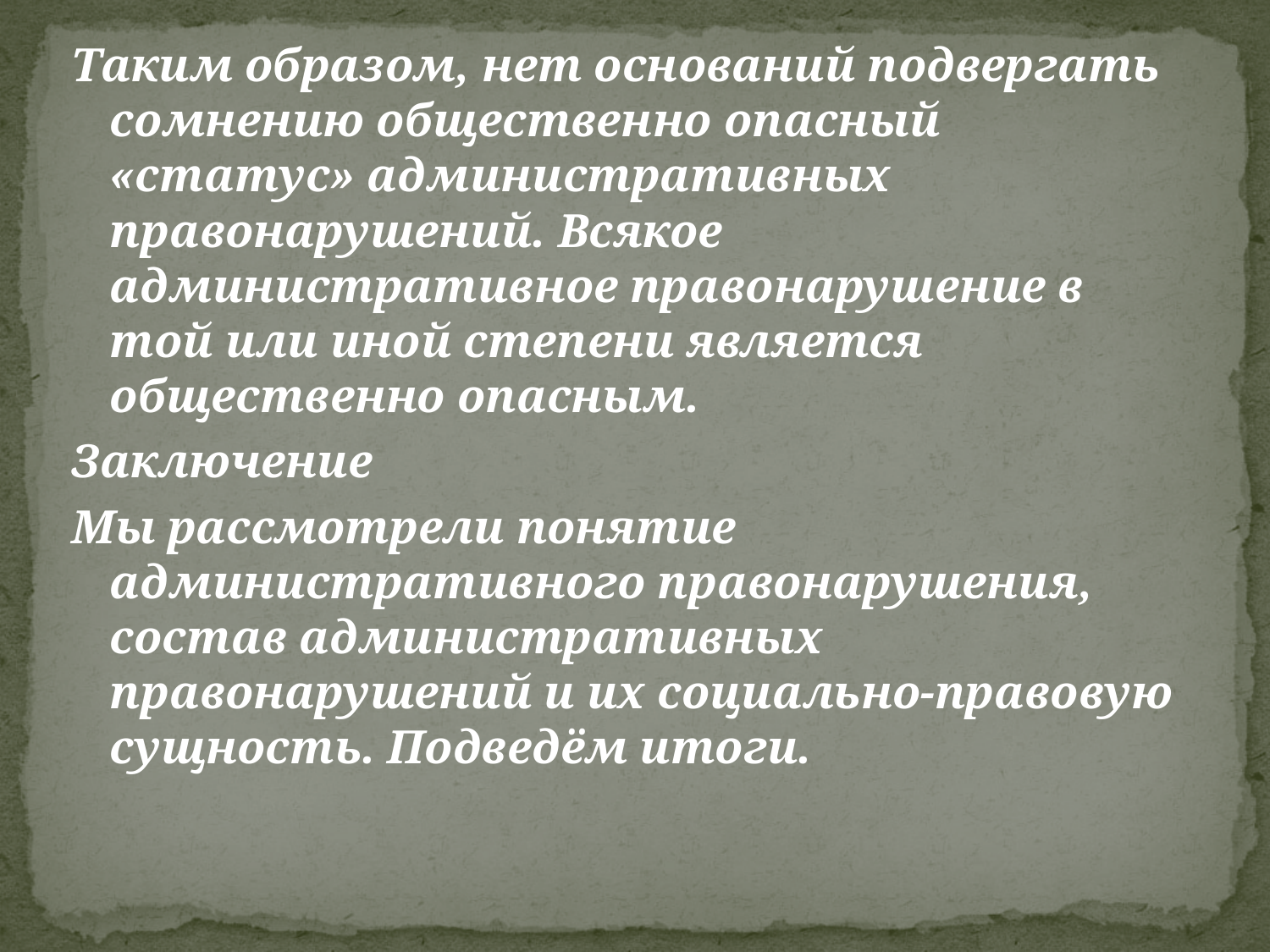

Таким образом, нет оснований подвергать сомнению общественно опасный «статус» административных правонарушений. Всякое административное правонарушение в той или иной степени является общественно опасным.
Заключение
Мы рассмотрели понятие административного правонарушения, состав административных правонарушений и их социально-правовую сущность. Подведём итоги.